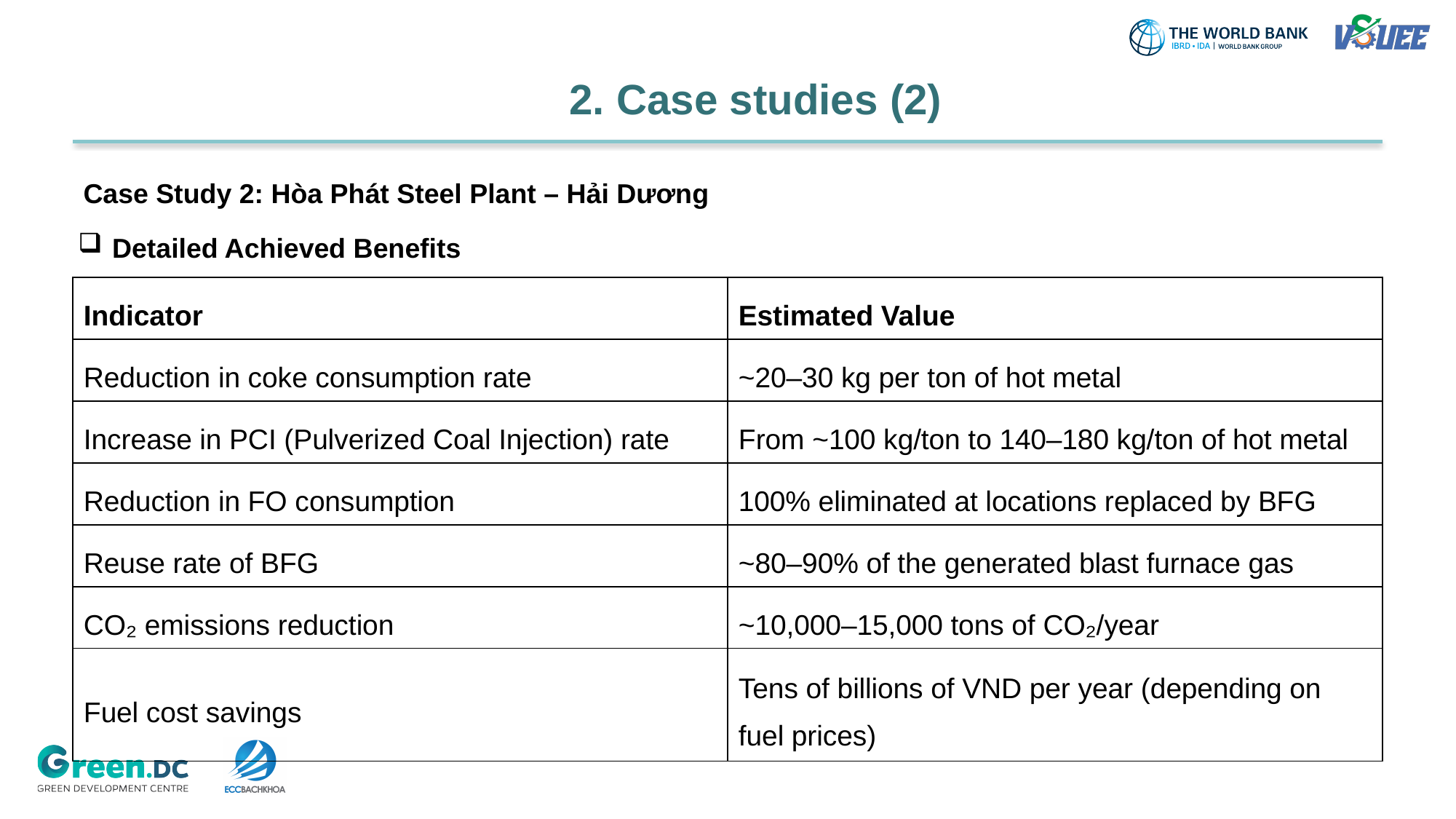

2. Case studies (2)
Case Study 2: Hòa Phát Steel Plant – Hải Dương
Detailed Achieved Benefits
| Indicator | Estimated Value |
| --- | --- |
| Reduction in coke consumption rate | ~20–30 kg per ton of hot metal |
| Increase in PCI (Pulverized Coal Injection) rate | From ~100 kg/ton to 140–180 kg/ton of hot metal |
| Reduction in FO consumption | 100% eliminated at locations replaced by BFG |
| Reuse rate of BFG | ~80–90% of the generated blast furnace gas |
| CO₂ emissions reduction | ~10,000–15,000 tons of CO₂/year |
| Fuel cost savings | Tens of billions of VND per year (depending on fuel prices) |